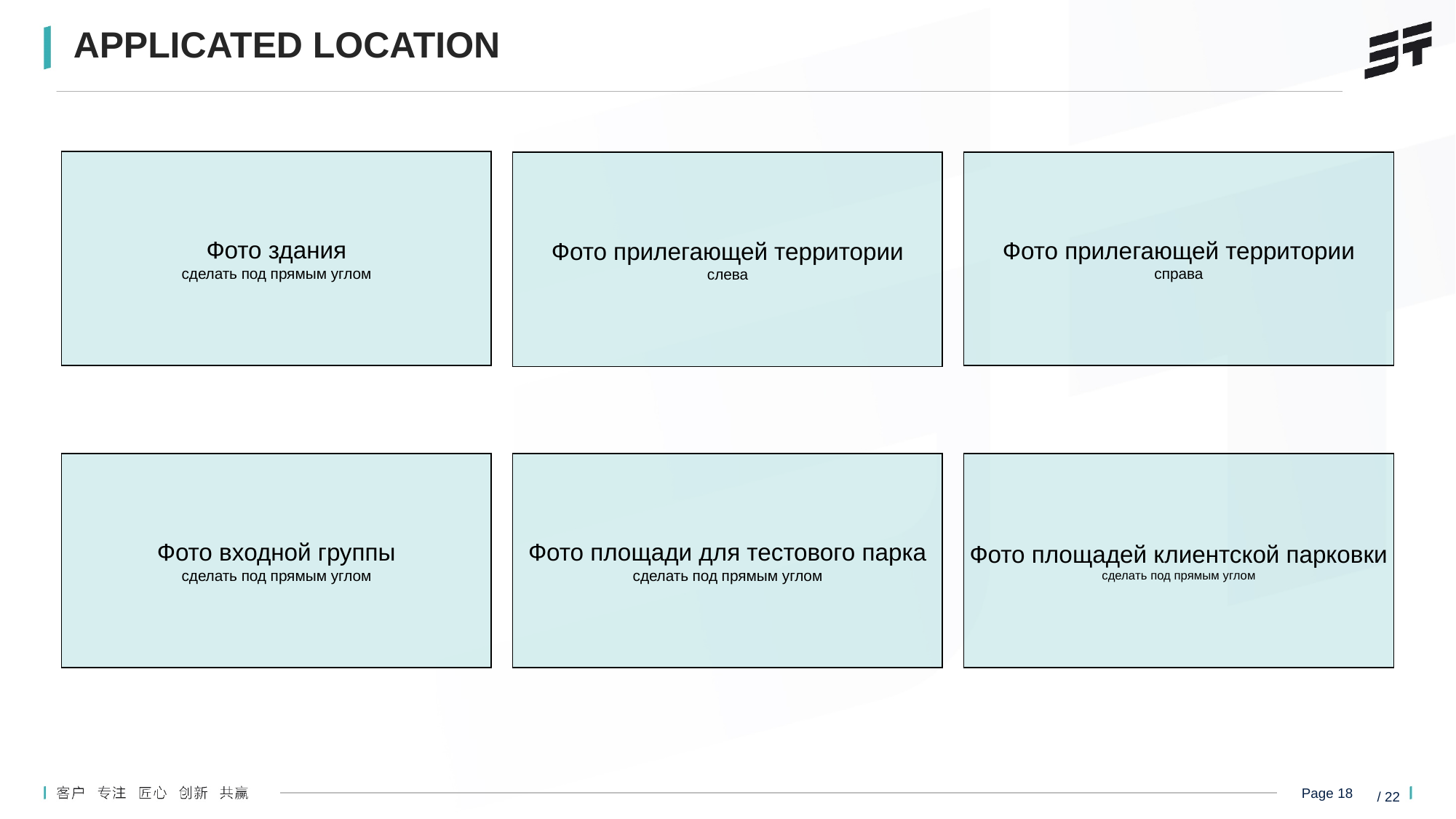

APPLICATED LOCATION
Фото здания
сделать под прямым углом
Фото прилегающей территории
слева
Фото прилегающей территории
справа
Фото входной группы
сделать под прямым углом
Фото площади для тестового парка
сделать под прямым углом
Фото площадей клиентской парковки
сделать под прямым углом